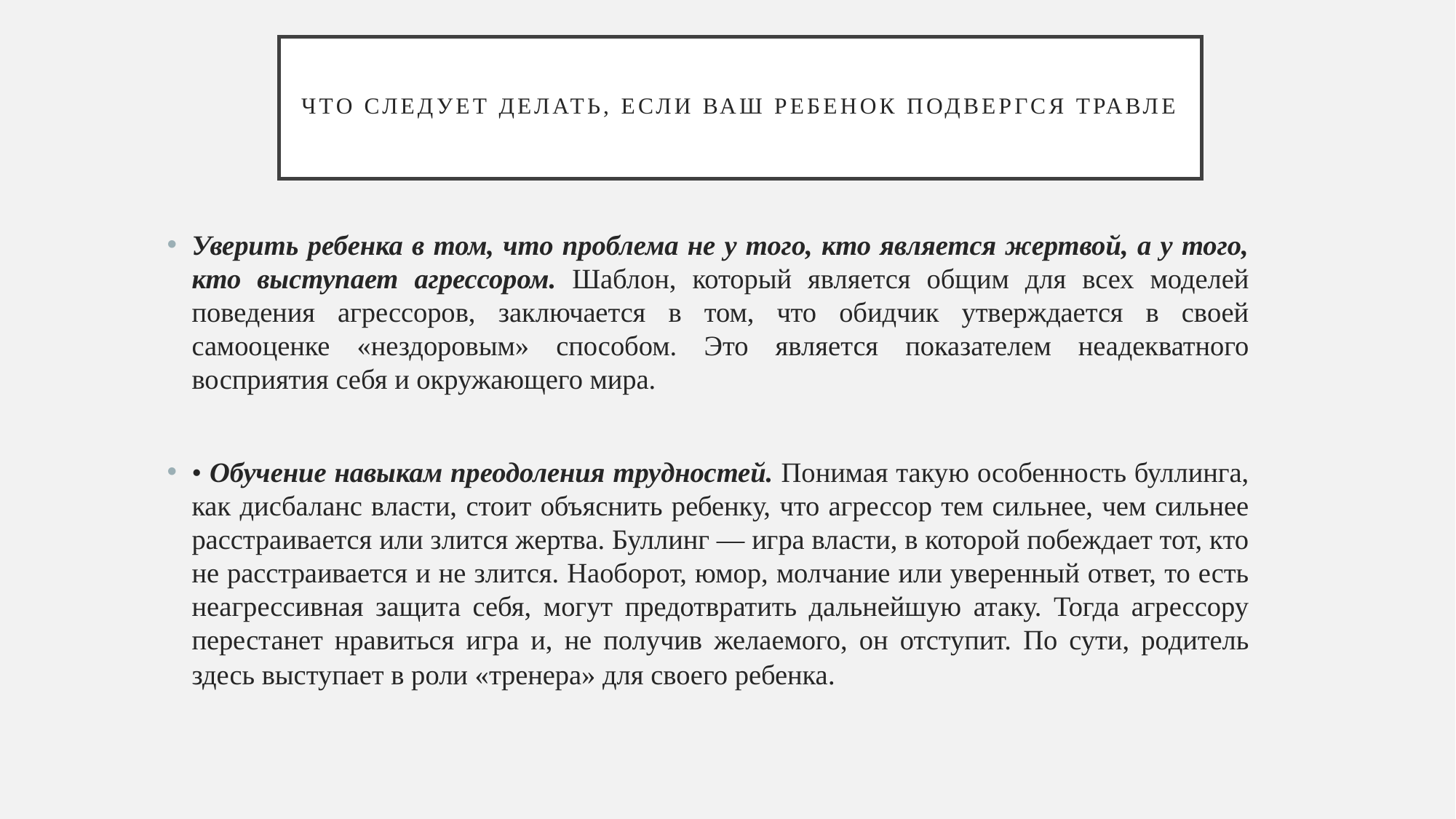

# ЧТО СЛЕДУЕТ ДЕЛАТЬ, ЕСЛИ ВАШ РЕБЕНОК ПОДВЕРГСЯ ТРАВЛЕ
Уверить ребенка в том, что проблема не у того, кто является жертвой, а у того, кто выступает агрессором. Шаблон, который является общим для всех моделей поведения агрессоров, заключается в том, что обидчик утверждается в своей самооценке «нездоровым» способом. Это является показателем неадекватного восприятия себя и окружающего мира.

• Обучение навыкам преодоления трудностей. Понимая такую особенность буллинга, как дисбаланс власти, стоит объяснить ребенку, что агрессор тем сильнее, чем сильнее расстраивается или злится жертва. Буллинг — игра власти, в которой побеждает тот, кто не расстраивается и не злится. Наоборот, юмор, молчание или уверенный ответ, то есть неагрессивная защита себя, могут предотвратить дальнейшую атаку. Тогда агрессору перестанет нравиться игра и, не получив желаемого, он отступит. По сути, родитель здесь выступает в роли «тренера» для своего ребенка.